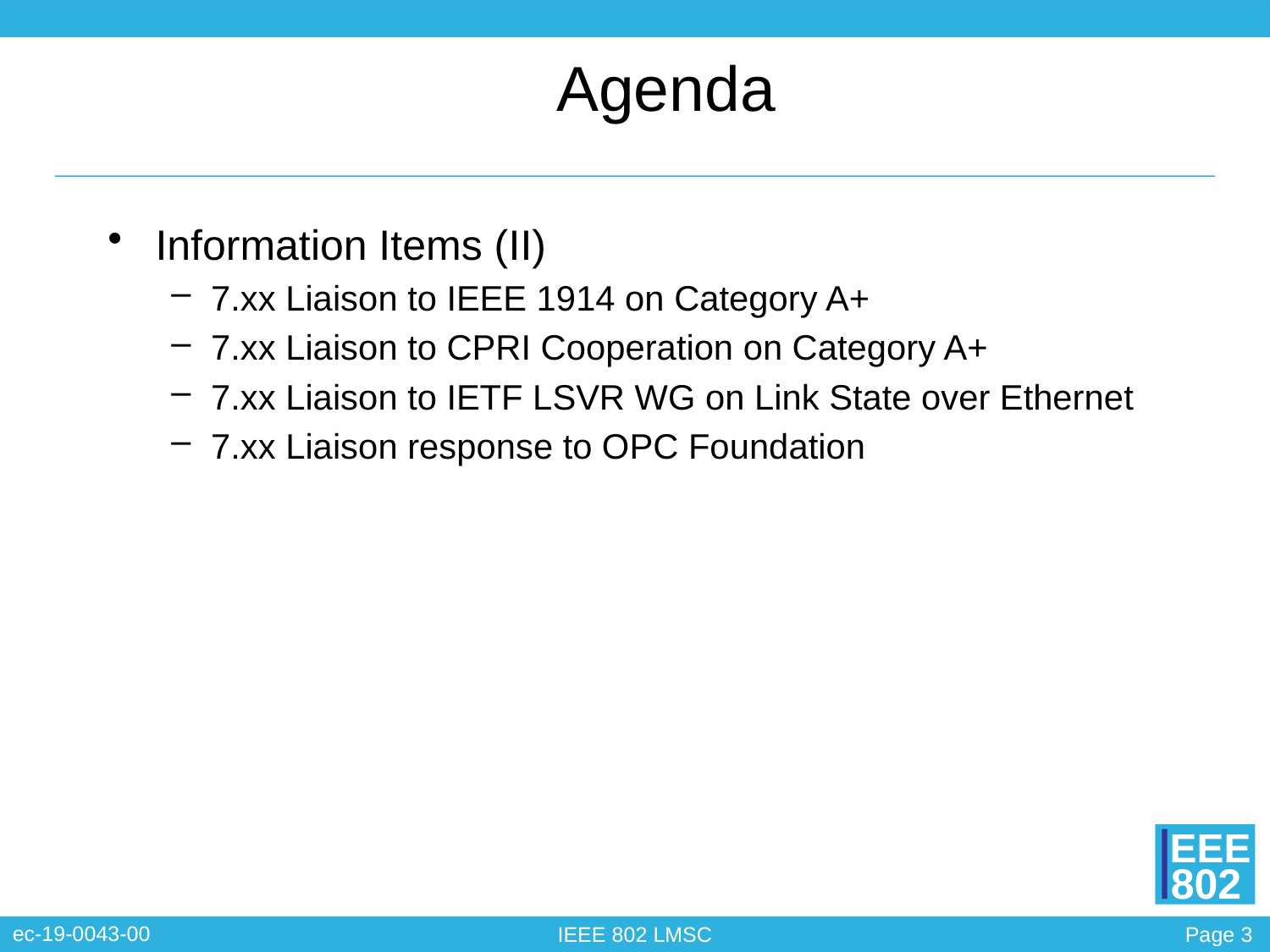

# Agenda
Information Items (II)
7.xx Liaison to IEEE 1914 on Category A+
7.xx Liaison to CPRI Cooperation on Category A+
7.xx Liaison to IETF LSVR WG on Link State over Ethernet
7.xx Liaison response to OPC Foundation